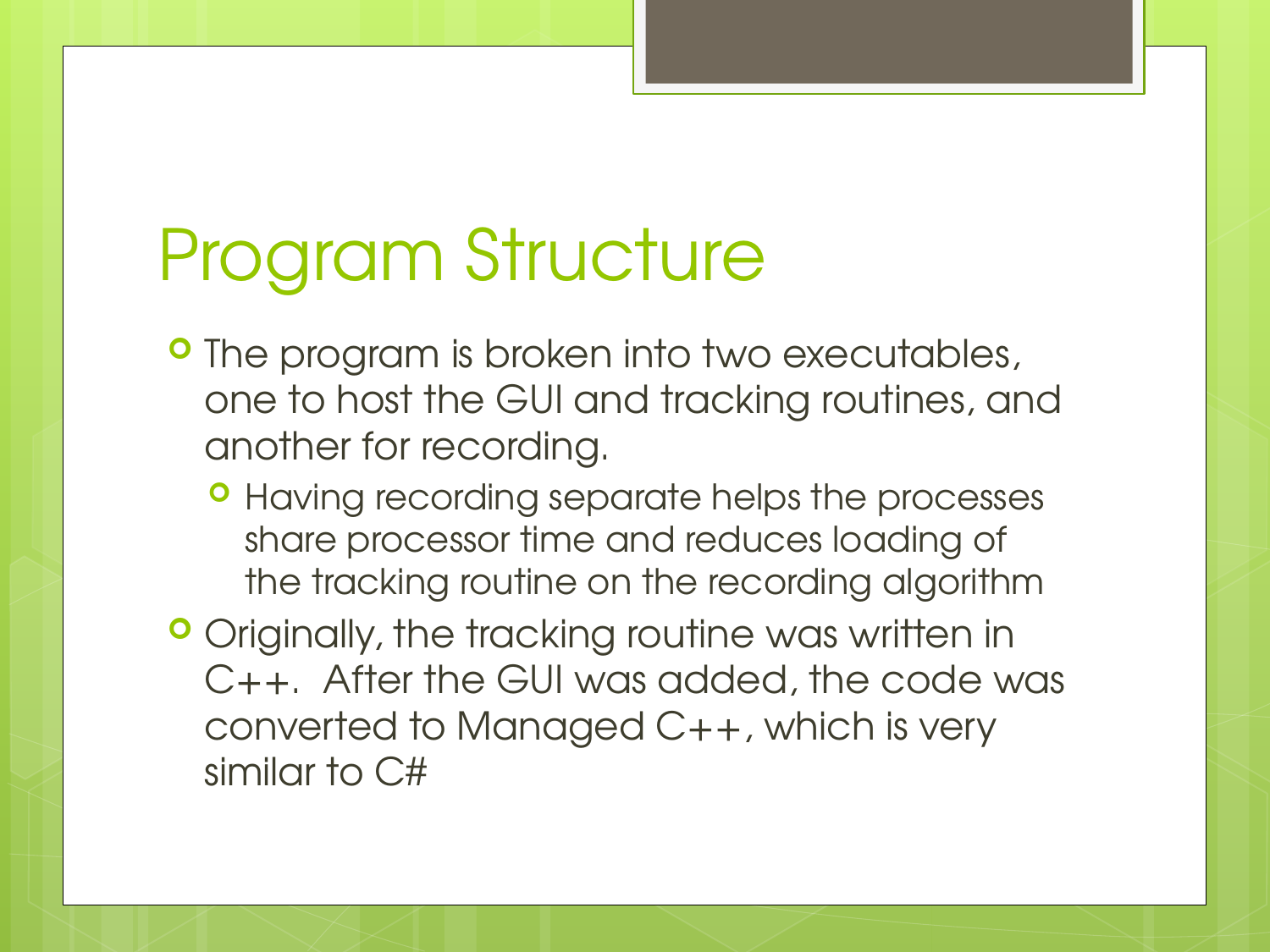

# Program Structure
The program is broken into two executables, one to host the GUI and tracking routines, and another for recording.
Having recording separate helps the processes share processor time and reduces loading of the tracking routine on the recording algorithm
Originally, the tracking routine was written in C++.  After the GUI was added, the code was converted to Managed C++, which is very similar to C#